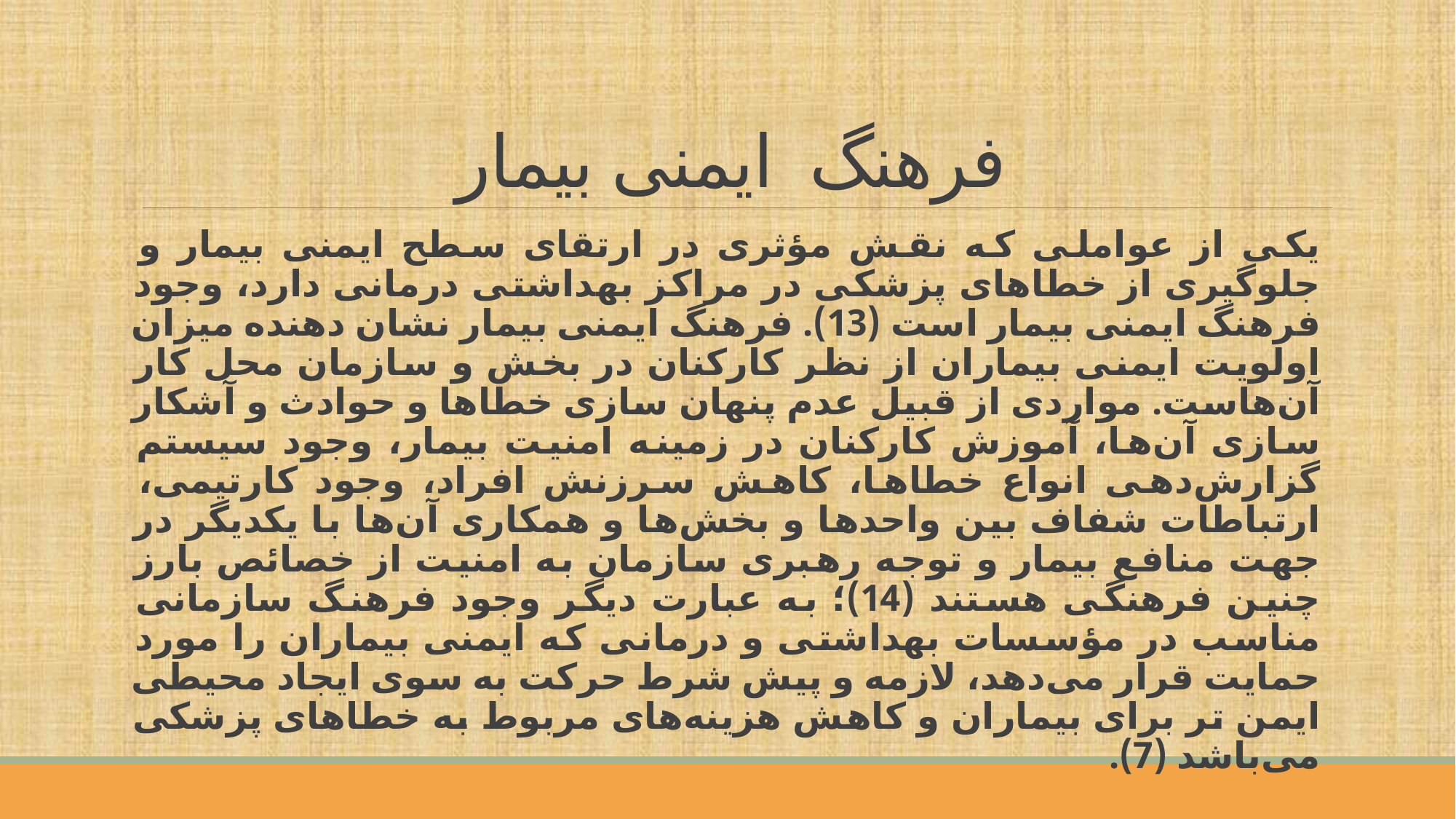

# فرهنگ  ایمنی بیمار
یکی از عواملی که نقش مؤثری در ارتقای سطح ایمنی بیمار و جلوگیری از خطاهای پزشکی در مراکز بهداشتی درمانی دارد، وجود فرهنگ ایمنی بیمار است (13). فرهنگ ایمنی بیمار نشان دهنده میزان اولویت ایمنی بیماران از نظر کارکنان در بخش و سازمان محل کار آن‌هاست. مواردی از قبیل عدم پنهان سازی خطاها و حوادث و آشکار سازی آن‌ها، آموزش کارکنان در زمینه امنیت بیمار، وجود سیستم گزارش‌دهی انواع خطاها، کاهش سرزنش افراد، وجود کارتیمی، ارتباطات شفاف بین واحدها و بخش‌ها و همکاری آن‌ها با یکدیگر در جهت منافع بیمار و توجه رهبری سازمان به امنیت از خصائص بارز چنین فرهنگی هستند (14)؛ به عبارت دیگر وجود فرهنگ سازمانی مناسب در مؤسسات بهداشتی و درمانی که ایمنی بیماران را مورد حمایت قرار می‌دهد، لازمه و پیش شرط حرکت به سوی ایجاد محیطی ایمن تر برای بیماران و کاهش هزینه‌های مربوط به خطاهای پزشکی می‌باشد (7).